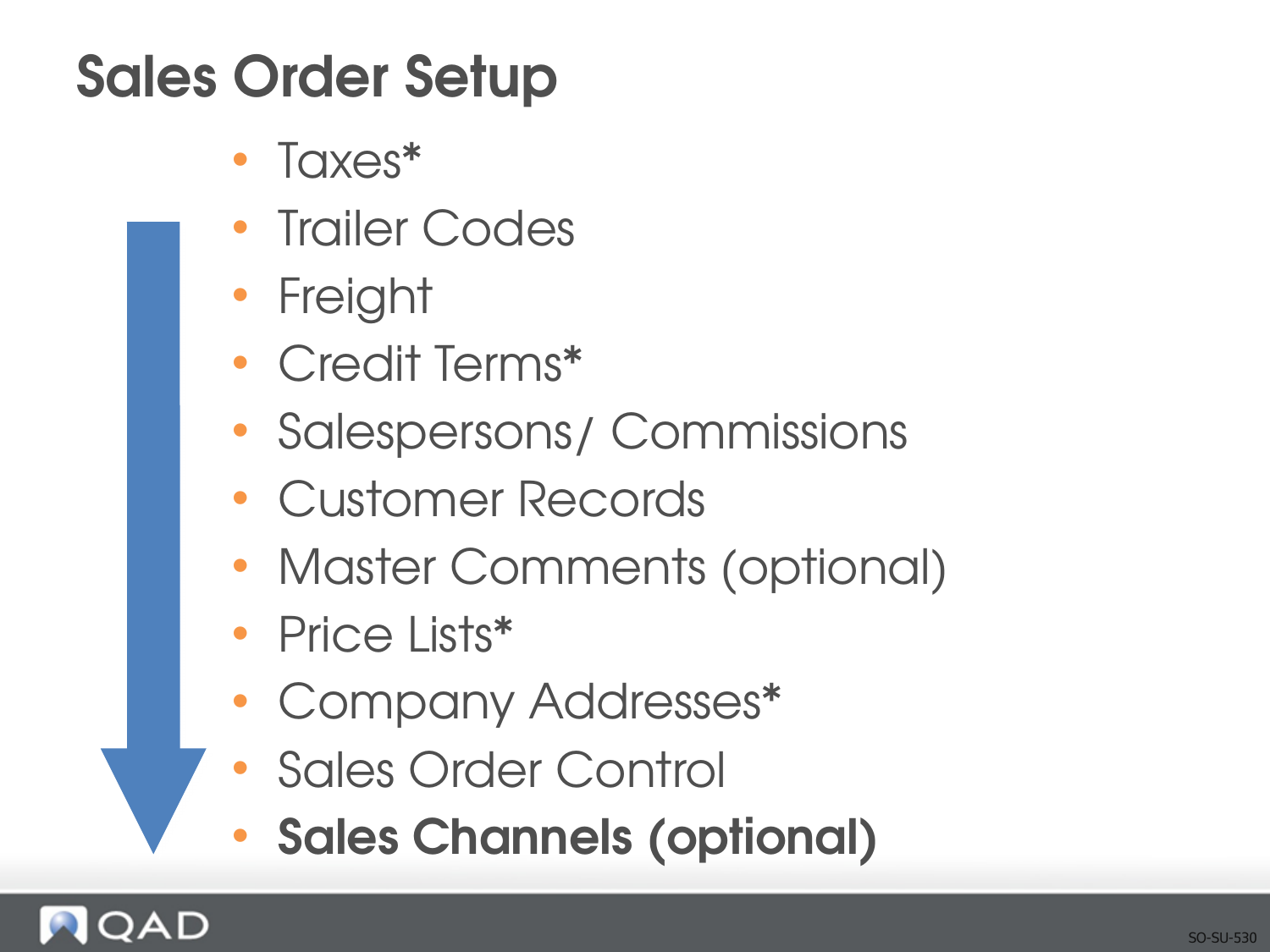

# Sales Order Setup
Taxes*
Trailer Codes
Freight
Credit Terms*
Salespersons/ Commissions
Customer Records
Master Comments (optional)
Price Lists*
Company Addresses*
Sales Order Control
Sales Channels (optional)

SO-SU-530